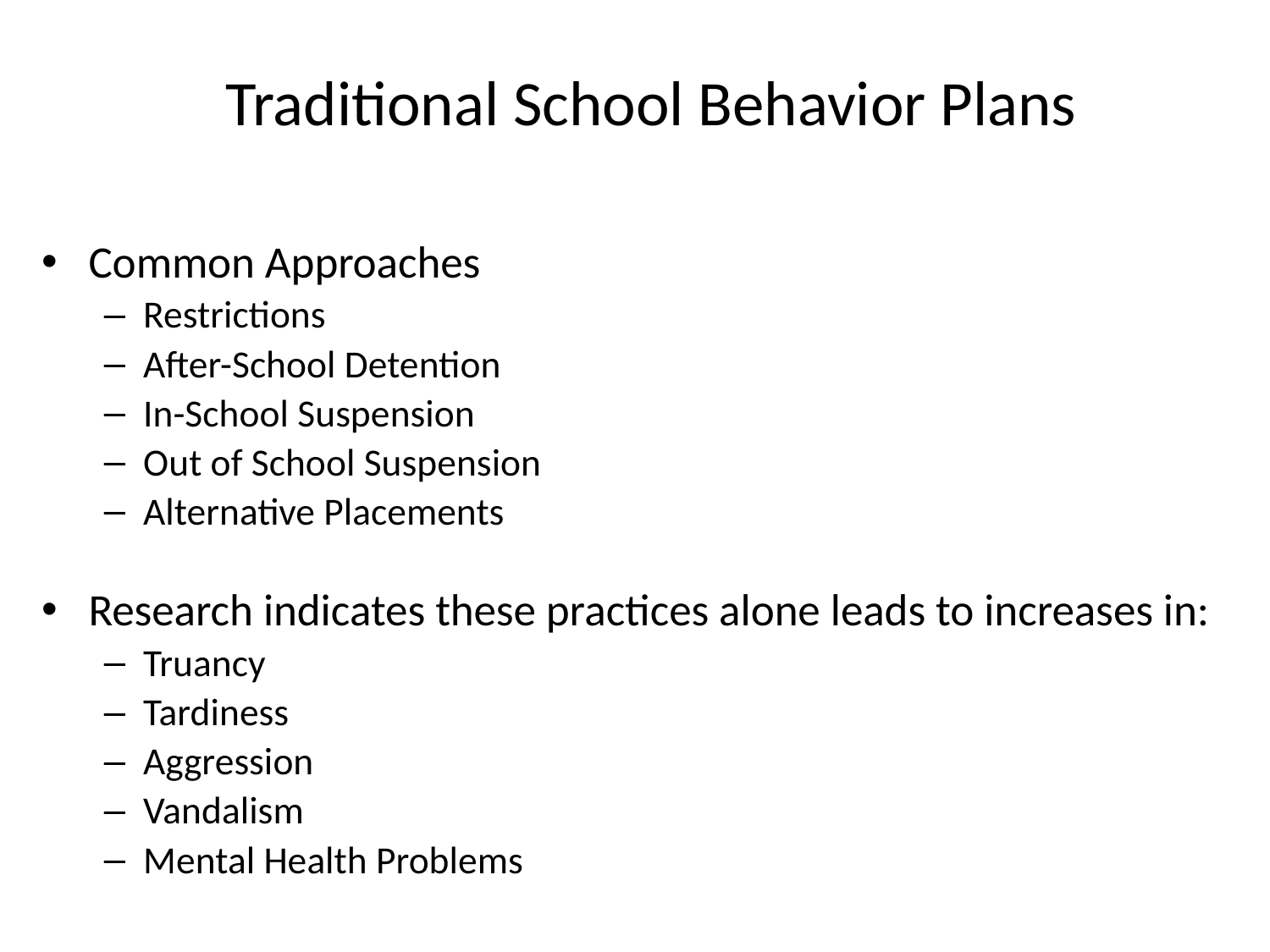

# Traditional School Behavior Plans
Common Approaches
Restrictions
After-School Detention
In-School Suspension
Out of School Suspension
Alternative Placements

Research indicates these practices alone leads to increases in:
Truancy
Tardiness
Aggression
Vandalism
Mental Health Problems